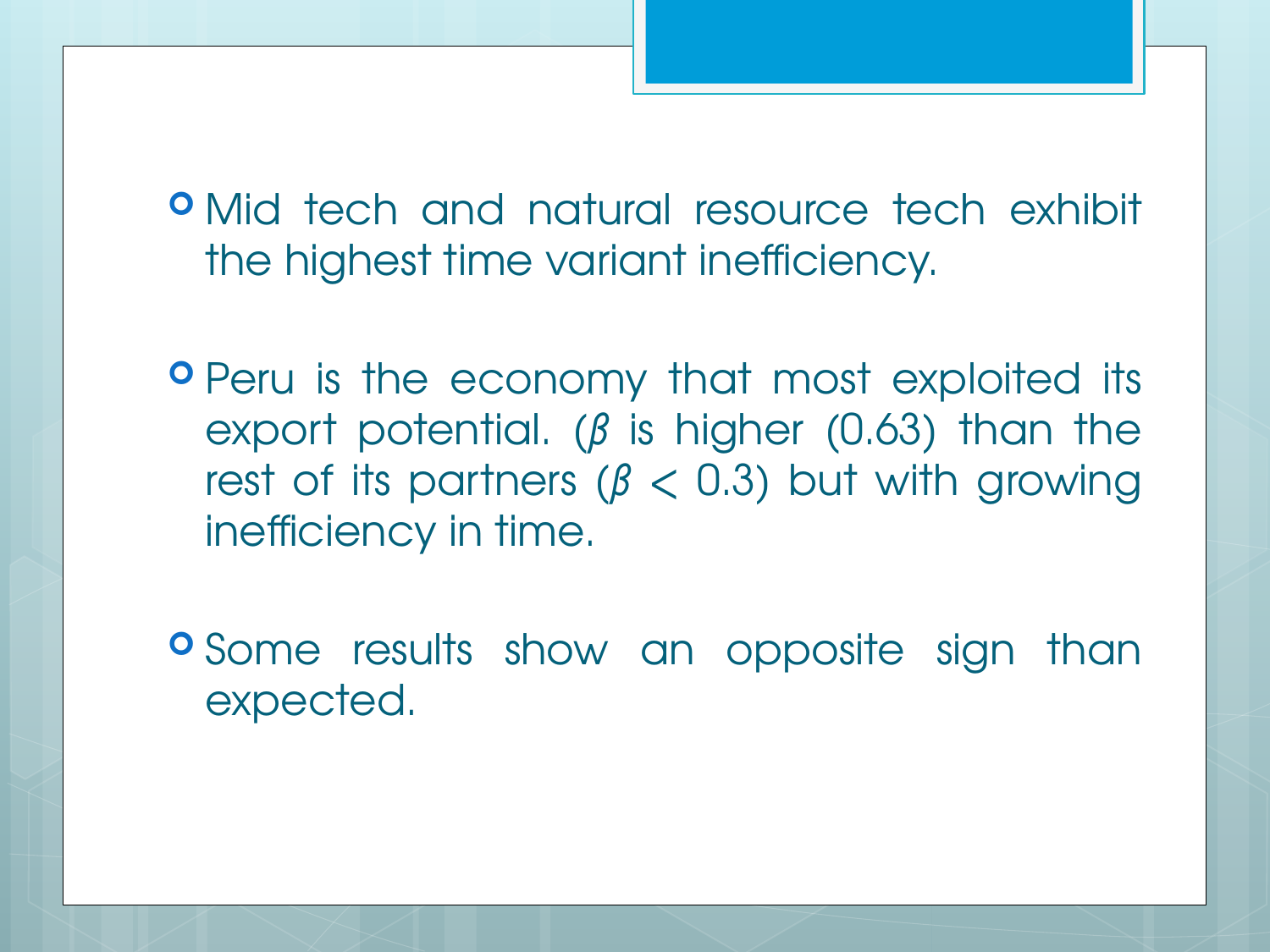

Mid tech and natural resource tech exhibit the highest time variant inefficiency.

Peru is the economy that most exploited its export potential. (β is higher (0.63) than the rest of its partners (β < 0.3) but with growing inefficiency in time.

Some results show an opposite sign than expected.